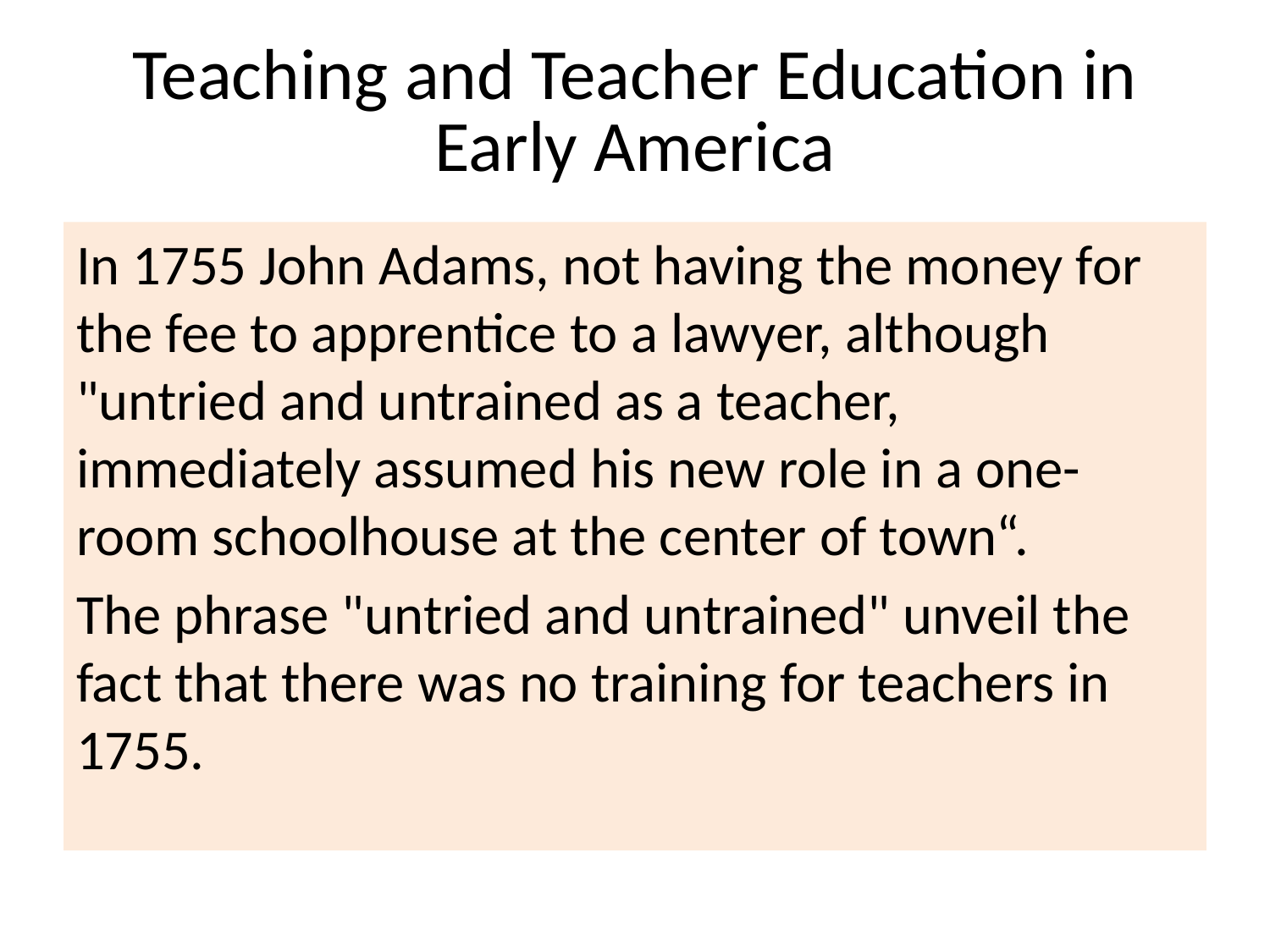

# Teaching and Teacher Education in Early America
In 1755 John Adams, not having the money for the fee to apprentice to a lawyer, although "untried and untrained as a teacher, immediately assumed his new role in a one-room schoolhouse at the center of town“.
The phrase "untried and untrained" unveil the fact that there was no training for teachers in 1755.